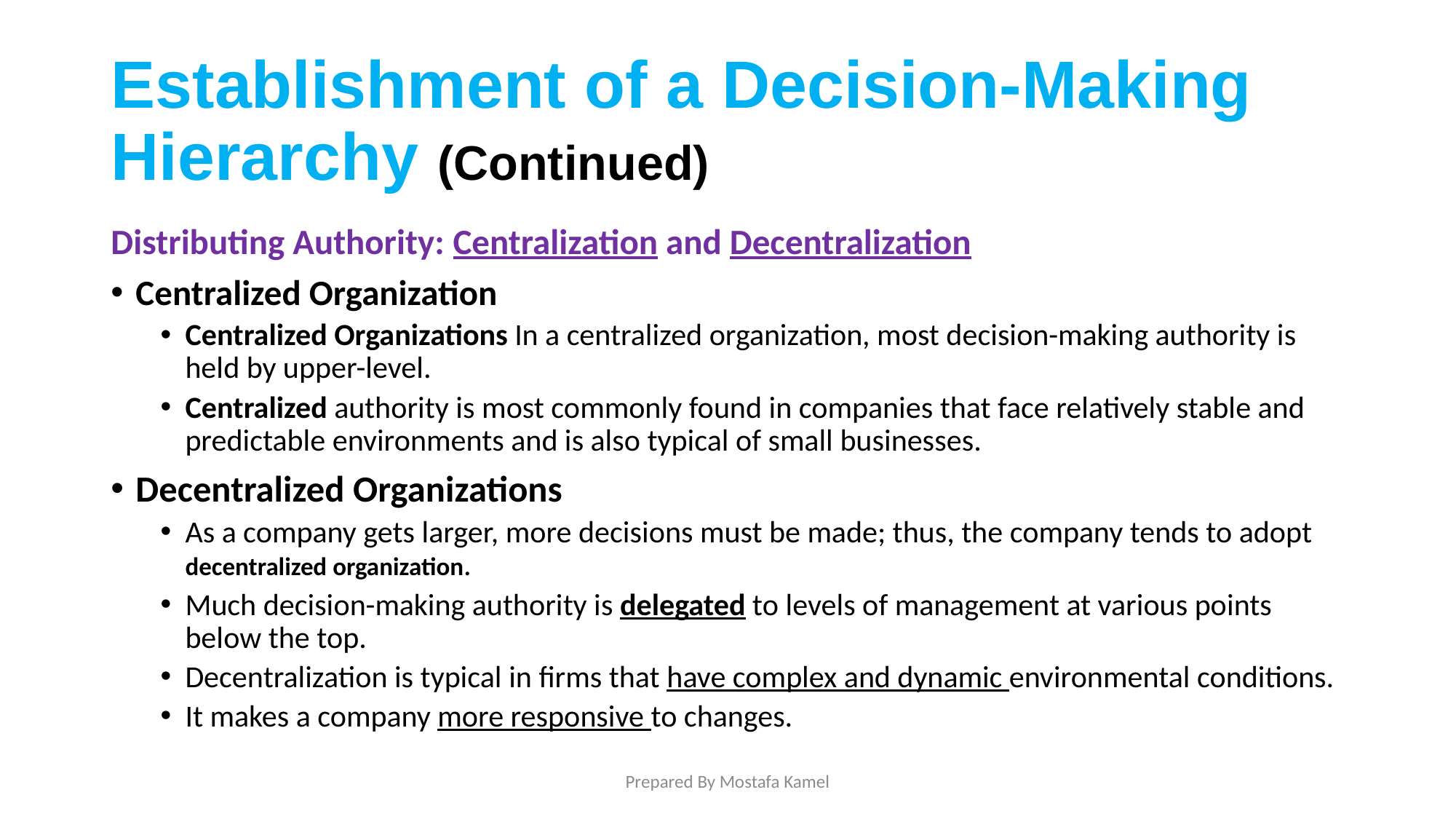

# Establishment of a Decision-Making Hierarchy (Continued)
Distributing Authority: Centralization and Decentralization
Centralized Organization
Centralized Organizations In a centralized organization, most decision-making authority is held by upper-level.
Centralized authority is most commonly found in companies that face relatively stable and predictable environments and is also typical of small businesses.
Decentralized Organizations
As a company gets larger, more decisions must be made; thus, the company tends to adopt decentralized organization.
Much decision-making authority is delegated to levels of management at various points below the top.
Decentralization is typical in firms that have complex and dynamic environmental conditions.
It makes a company more responsive to changes.

Prepared By Mostafa Kamel